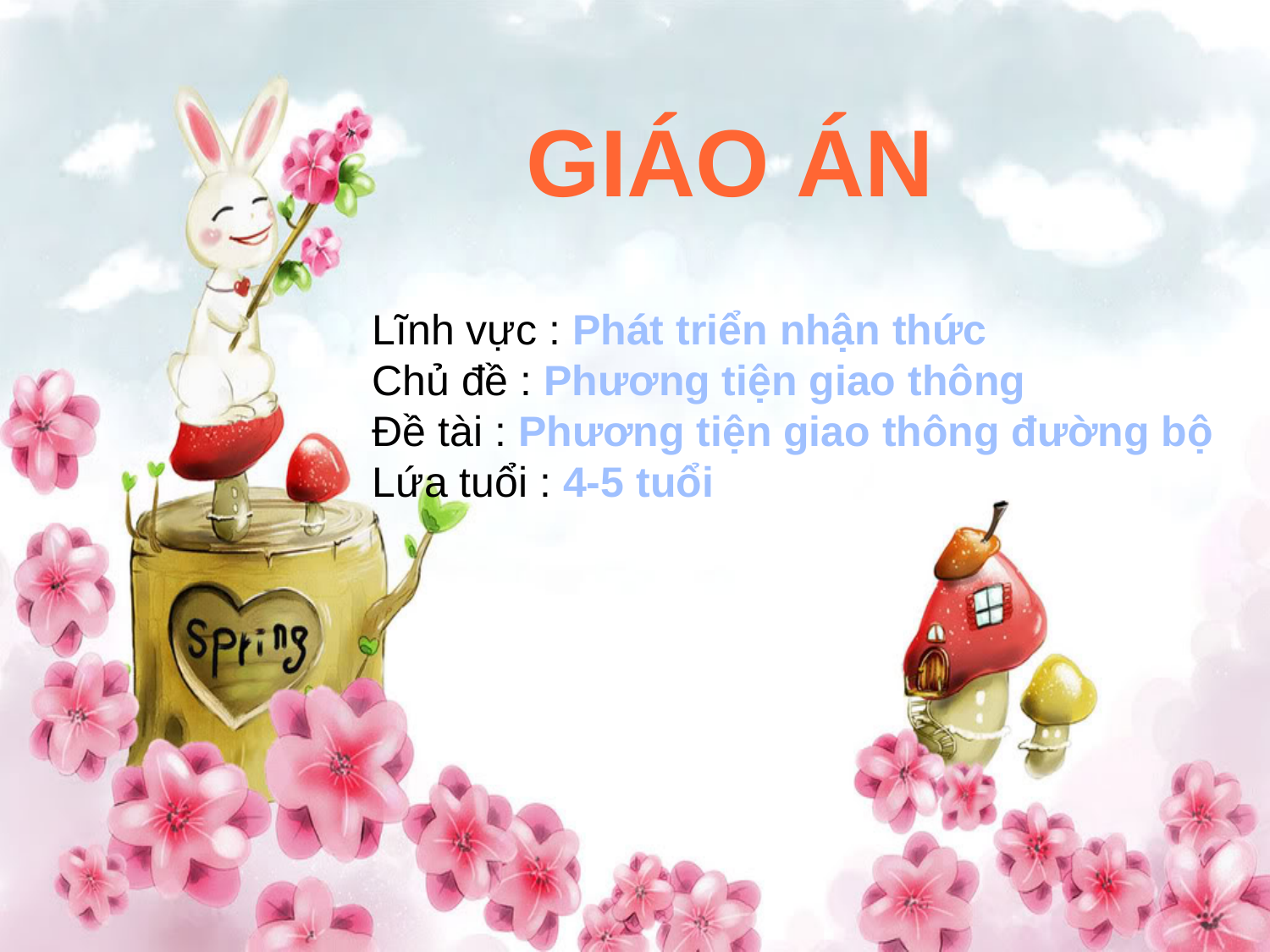

GIÁO ÁN
Lĩnh vực : Phát triển nhận thức
Chủ đề : Phương tiện giao thông
Đề tài : Phương tiện giao thông đường bộ
Lứa tuổi : 4-5 tuổi